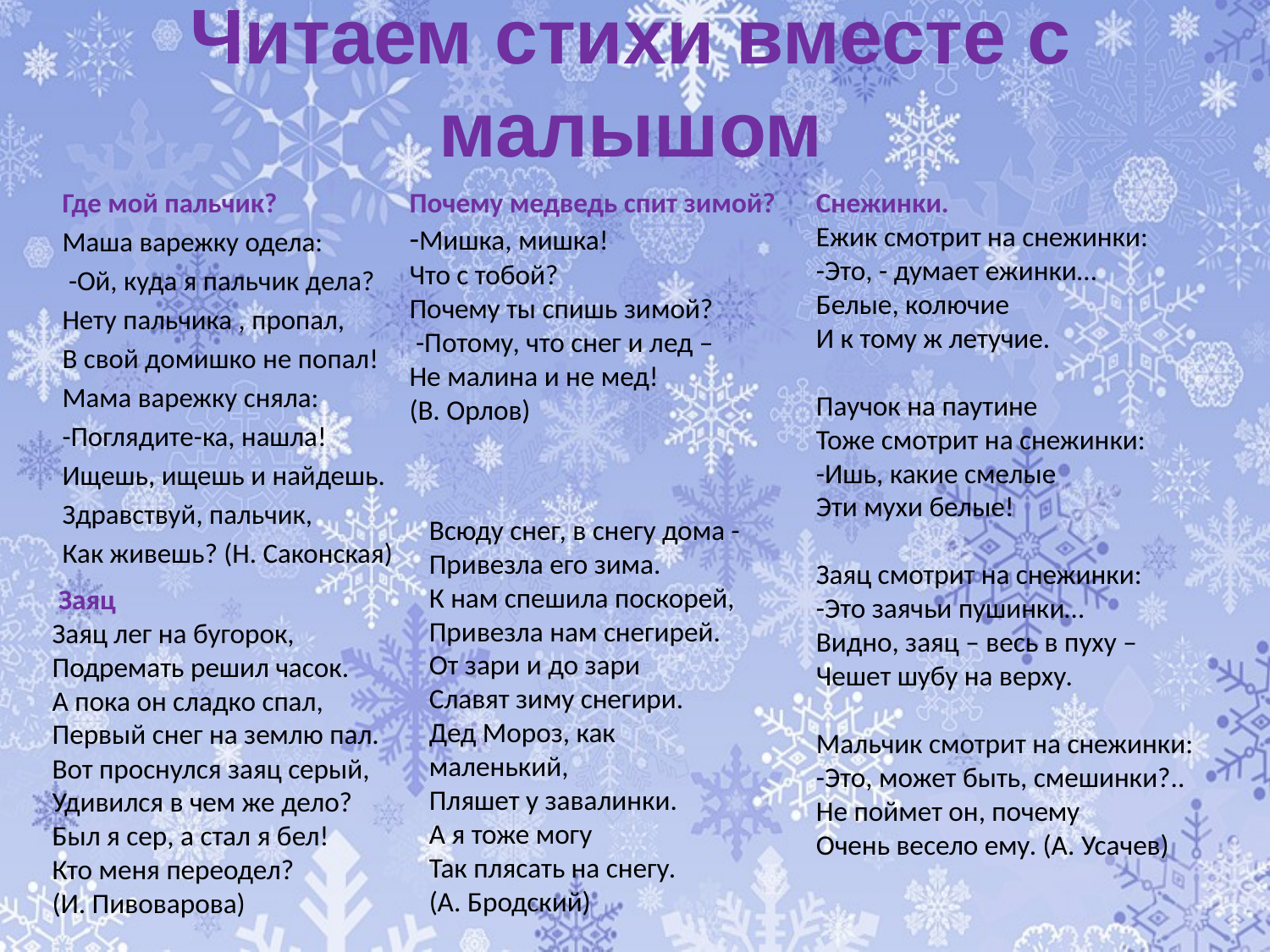

# Читаем стихи вместе с малышом
Где мой пальчик?
Маша варежку одела:
 -Ой, куда я пальчик дела?
Нету пальчика , пропал,
В свой домишко не попал!
Мама варежку сняла:
-Поглядите-ка, нашла!
Ищешь, ищешь и найдешь.
Здравствуй, пальчик,
Как живешь? (Н. Саконская)

Почему медведь спит зимой?
-Мишка, мишка!
Что с тобой?
Почему ты спишь зимой?
 -Потому, что снег и лед –
Не малина и не мед!
(В. Орлов)
Снежинки.
Ежик смотрит на снежинки:
-Это, - думает ежинки…
Белые, колючие
И к тому ж летучие.

Паучок на паутине
Тоже смотрит на снежинки:
-Ишь, какие смелые
Эти мухи белые!

Заяц смотрит на снежинки:
-Это заячьи пушинки…
Видно, заяц – весь в пуху –
Чешет шубу на верху.

Мальчик смотрит на снежинки:
-Это, может быть, смешинки?..
Не поймет он, почему
Очень весело ему. (А. Усачев)

Всюду снег, в снегу дома -
Привезла его зима.
К нам спешила поскорей,
Привезла нам снегирей.
От зари и до зари
Славят зиму снегири.
Дед Мороз, как маленький,
Пляшет у завалинки.
А я тоже могу
Так плясать на снегу.
(А. Бродский)
 Заяц
Заяц лег на бугорок,
Подремать решил часок.
А пока он сладко спал,
Первый снег на землю пал.
Вот проснулся заяц серый,
Удивился в чем же дело?
Был я сер, а стал я бел!
Кто меня переодел?
(И. Пивоварова)